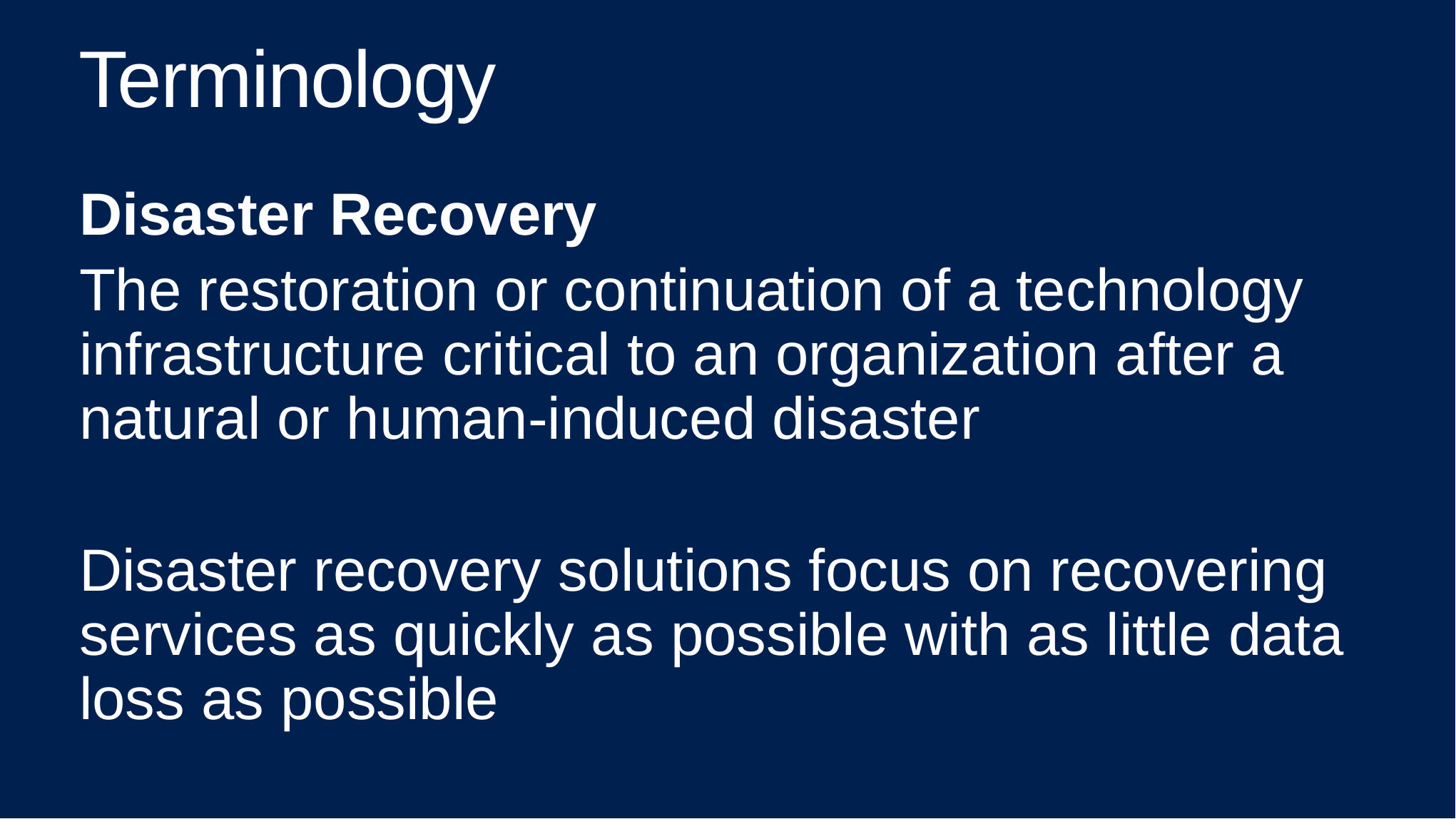

# Terminology
Disaster Recovery
The restoration or continuation of a technology infrastructure critical to an organization after a natural or human-induced disaster

Disaster recovery solutions focus on recovering services as quickly as possible with as little data loss as possible